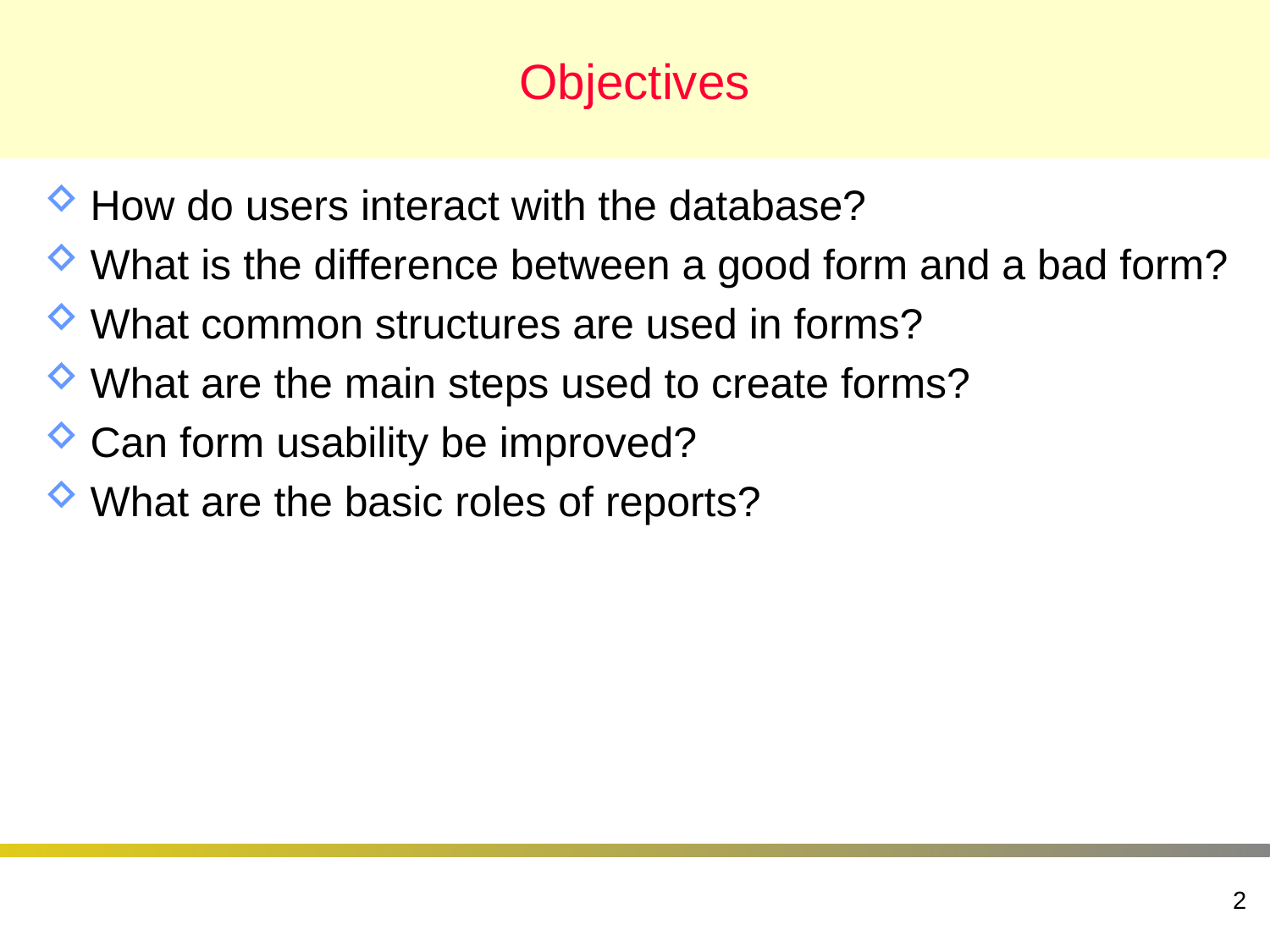

# Objectives
How do users interact with the database?
What is the difference between a good form and a bad form?
What common structures are used in forms?
What are the main steps used to create forms?
Can form usability be improved?
What are the basic roles of reports?
2